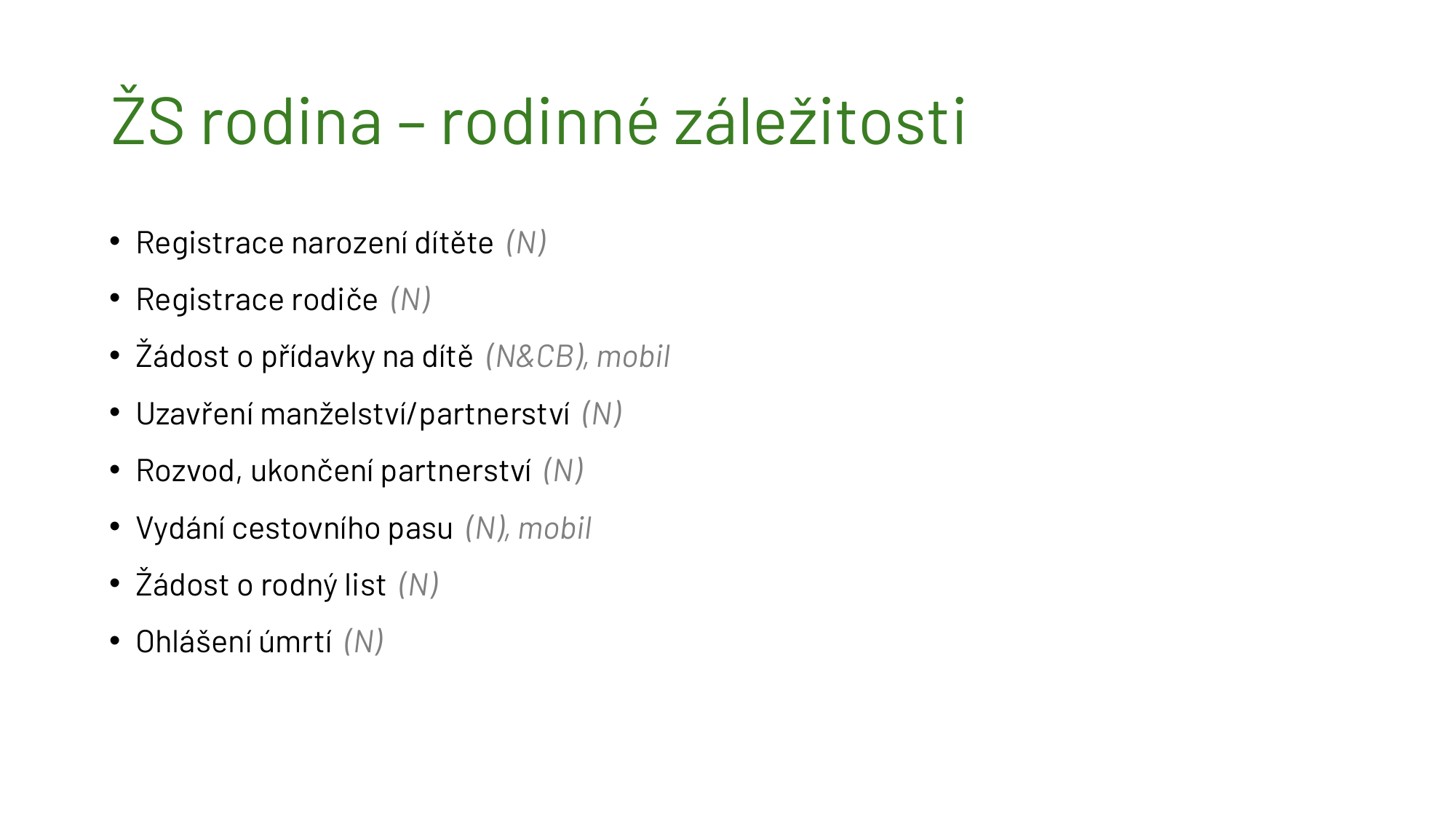

# ŽS rodina – rodinné záležitosti
Registrace narození dítěte  (N)
Registrace rodiče  (N)
Žádost o přídavky na dítě  (N&CB), mobil
Uzavření manželství/partnerství  (N)
Rozvod, ukončení partnerství  (N)
Vydání cestovního pasu  (N), mobil
Žádost o rodný list  (N)
Ohlášení úmrtí  (N)